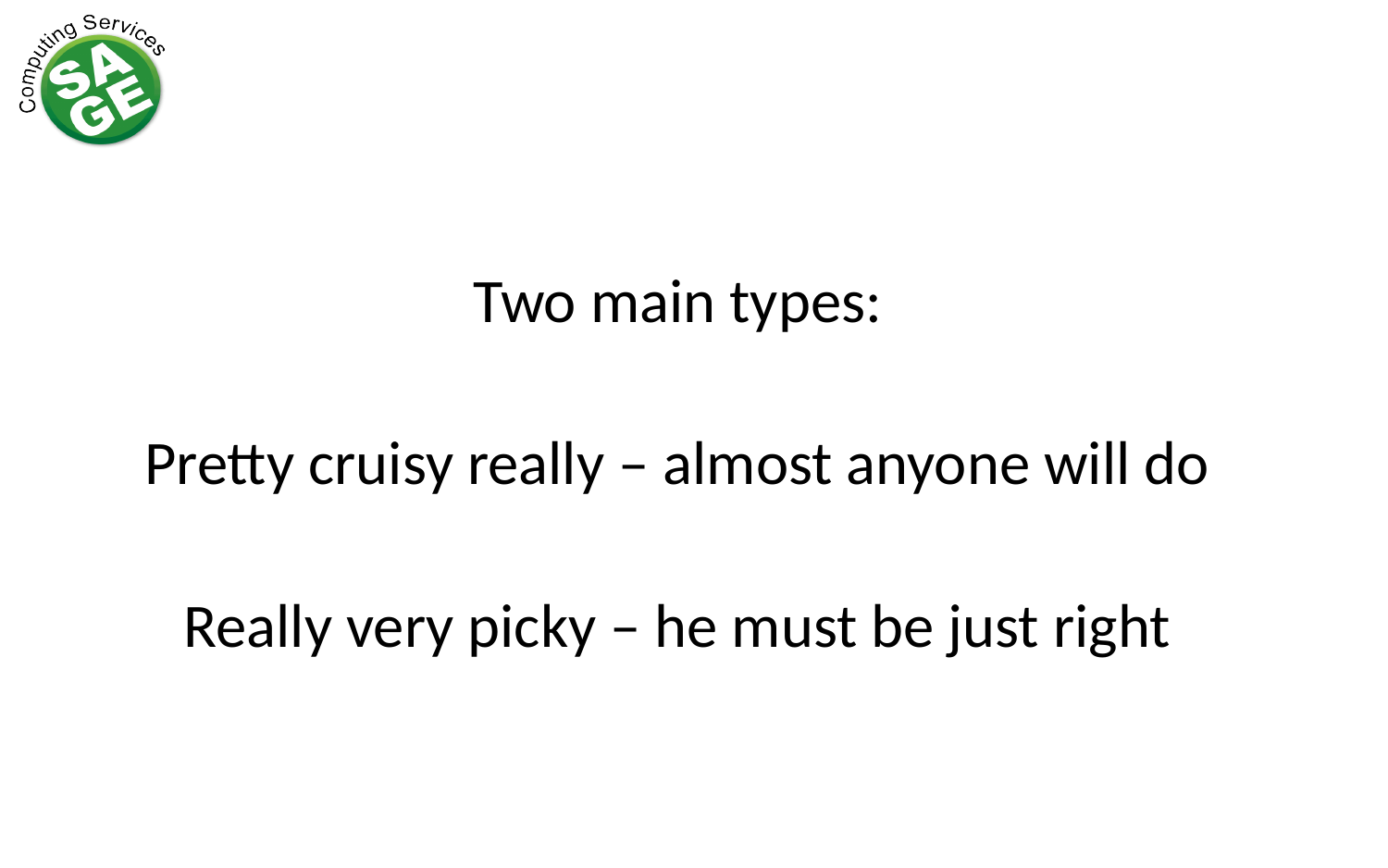

Two main types:

Pretty cruisy really – almost anyone will do

Really very picky – he must be just right